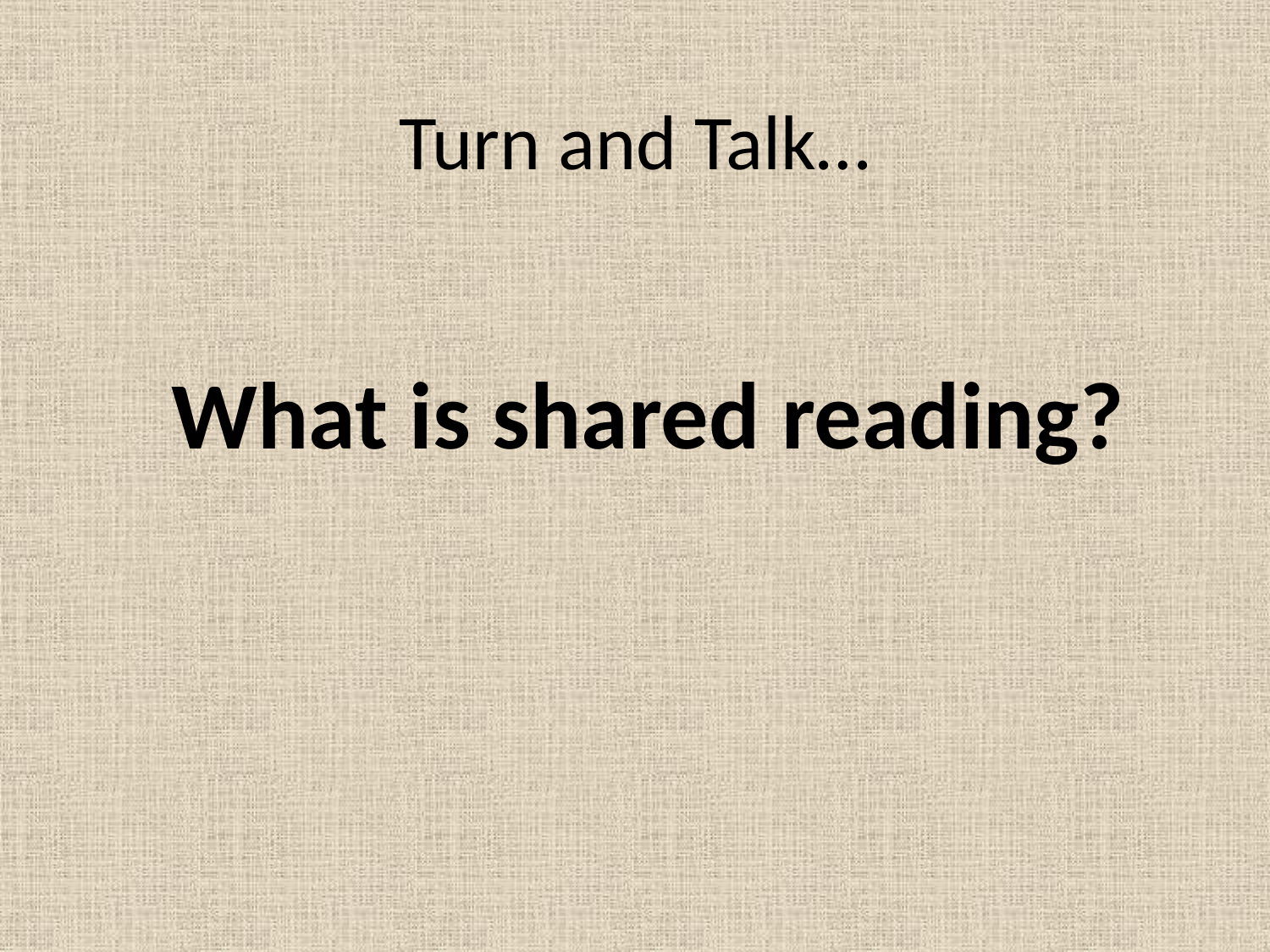

# Turn and Talk…
What is shared reading?